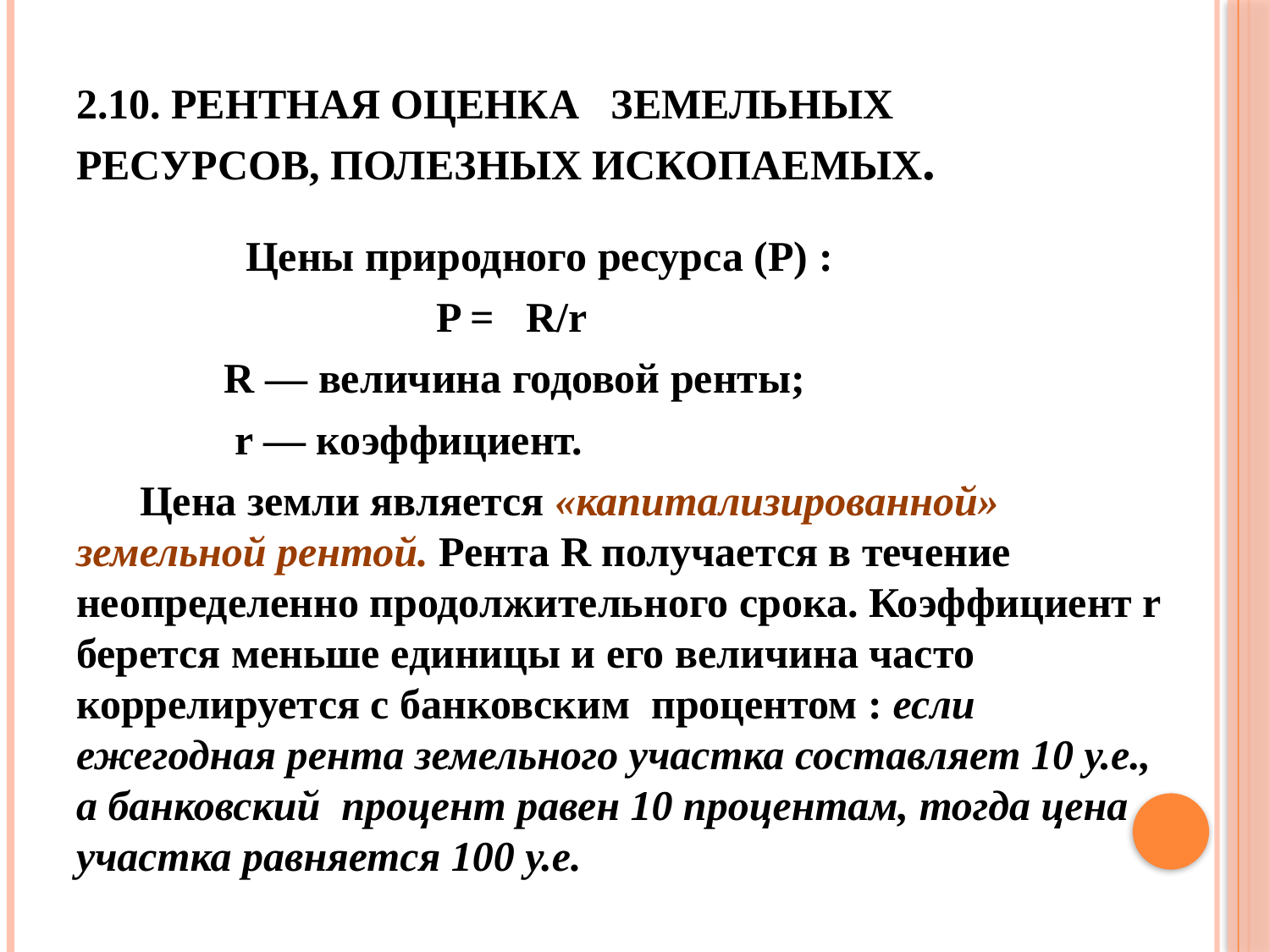

# 2.10. РЕНТНАЯ ОЦЕНКА   ЗЕМЕЛЬНЫХ РЕСУРСОВ, ПОЛЕЗНЫХ ИСКОПАЕМЫХ.
                Цены природного ресурса (P) :
                                  P =   R/r
              R — величина годовой ренты;
               r — коэффициент.
      Цена земли является «капитализированной» земельной рентой. Рента R получается в течение неопределенно продолжительного срока. Коэффициент r берется меньше единицы и его величина часто коррелируется с банковским  процентом : если ежегодная рента земельного участка составляет 10 у.е., а банковский  процент равен 10 процентам, тогда цена участка равняется 100 у.е.